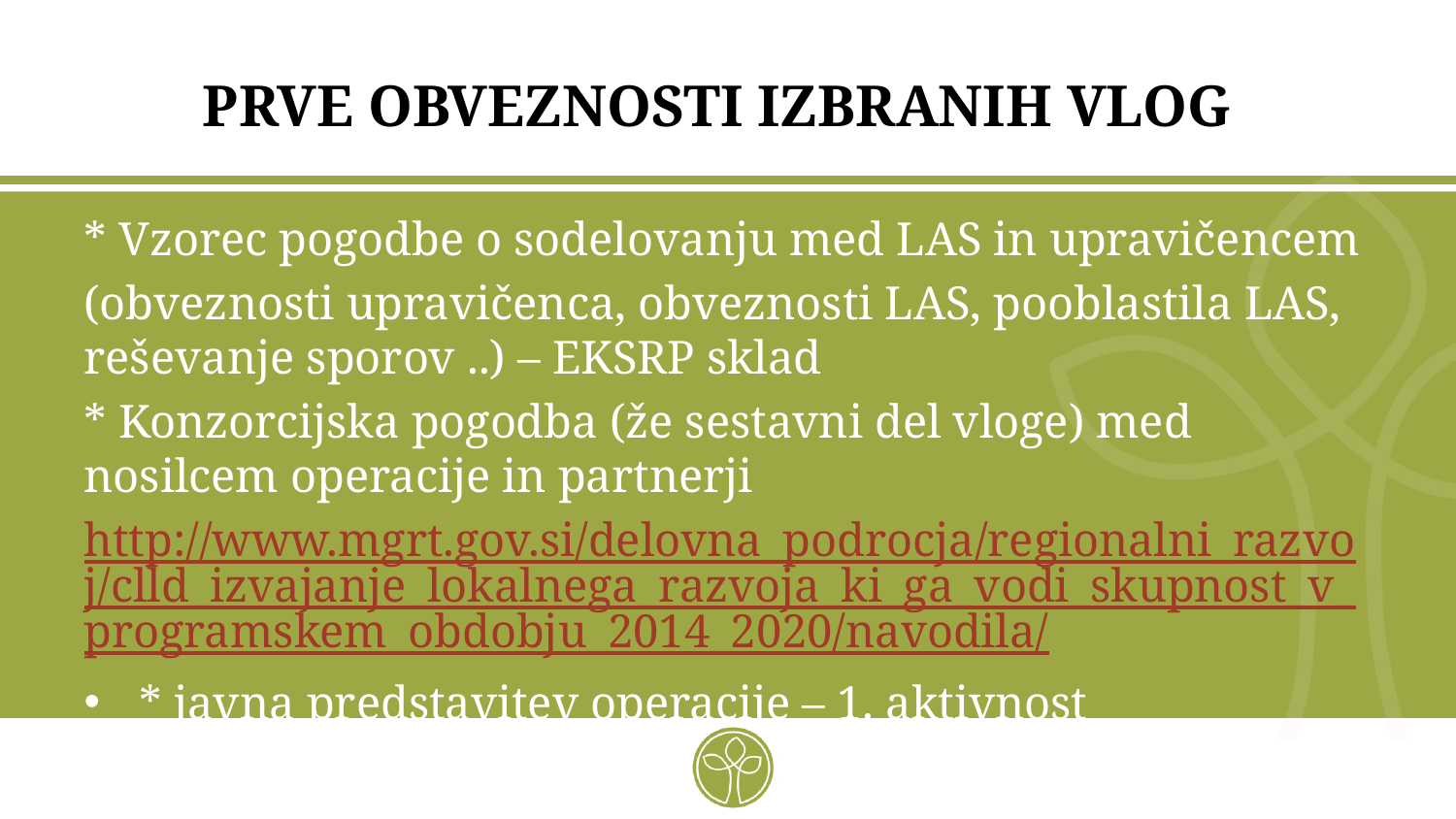

# PRVE OBVEZNOSTI IZBRANIH VLOG
* Vzorec pogodbe o sodelovanju med LAS in upravičencem
(obveznosti upravičenca, obveznosti LAS, pooblastila LAS, reševanje sporov ..) – EKSRP sklad
* Konzorcijska pogodba (že sestavni del vloge) med nosilcem operacije in partnerji
http://www.mgrt.gov.si/delovna_podrocja/regionalni_razvoj/clld_izvajanje_lokalnega_razvoja_ki_ga_vodi_skupnost_v_programskem_obdobju_2014_2020/navodila/
* javna predstavitev operacije – 1. aktivnost (evidentiranje)!